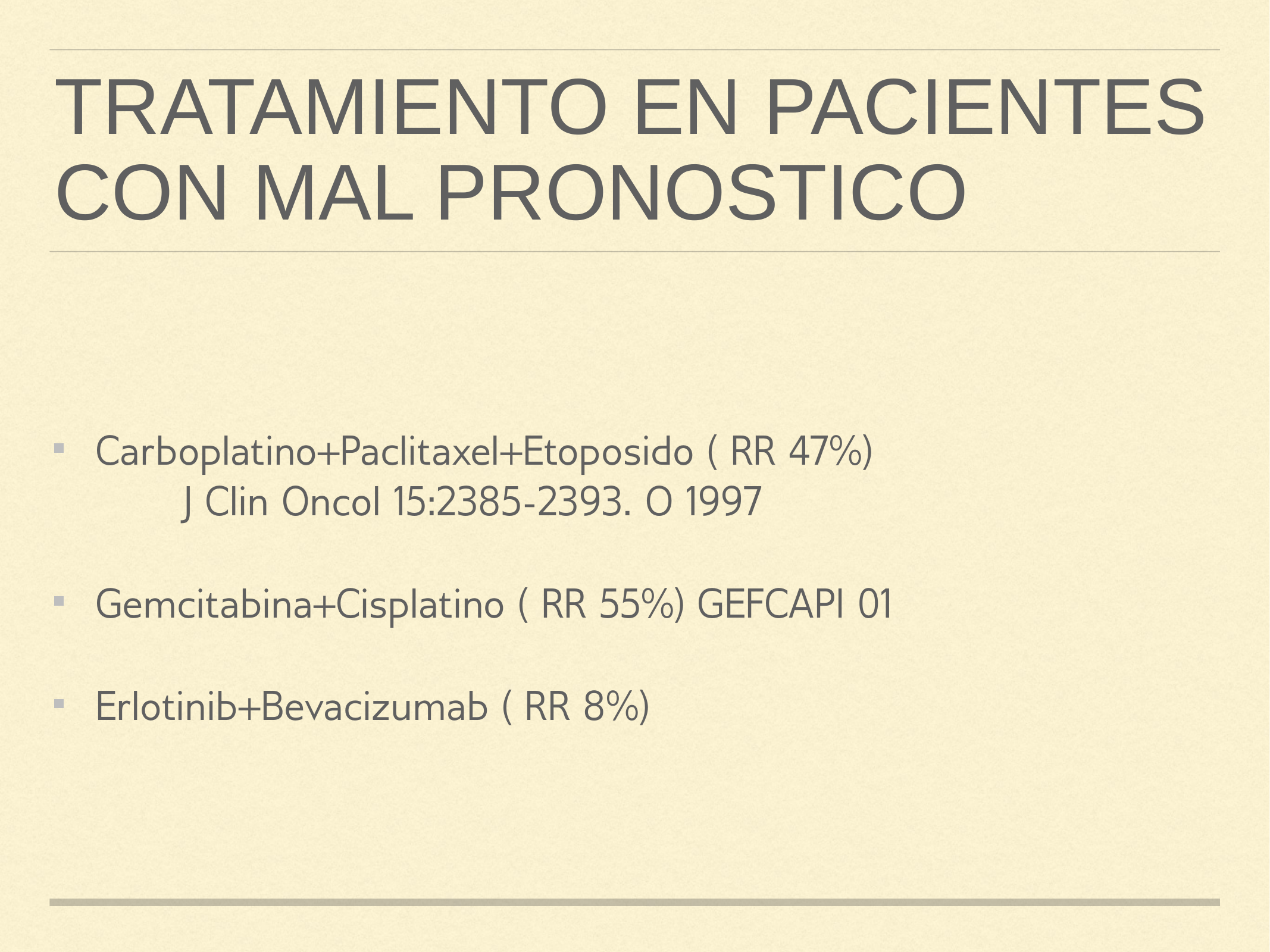

# Tratamiento en pacientes con mal pronostico
Carboplatino+Paclitaxel+Etoposido ( RR 47%)                                  J Clin Oncol 15:2385-2393. O 1997
Gemcitabina+Cisplatino ( RR 55%) GEFCAPI 01
Erlotinib+Bevacizumab ( RR 8%)